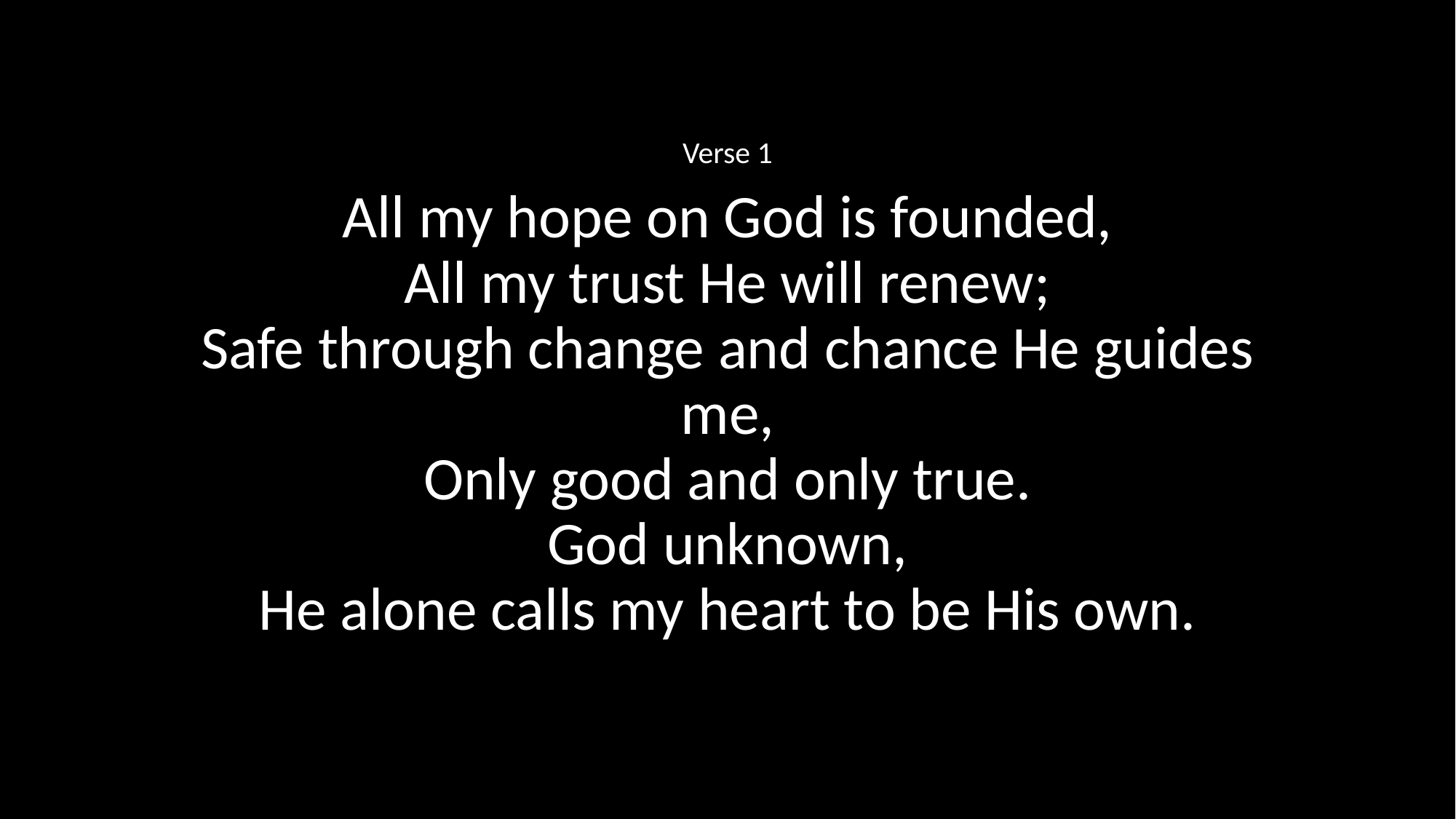

Verse 1
All my hope on God is founded,
All my trust He will renew;
Safe through change and chance He guides me,
Only good and only true.
God unknown,
He alone calls my heart to be His own.